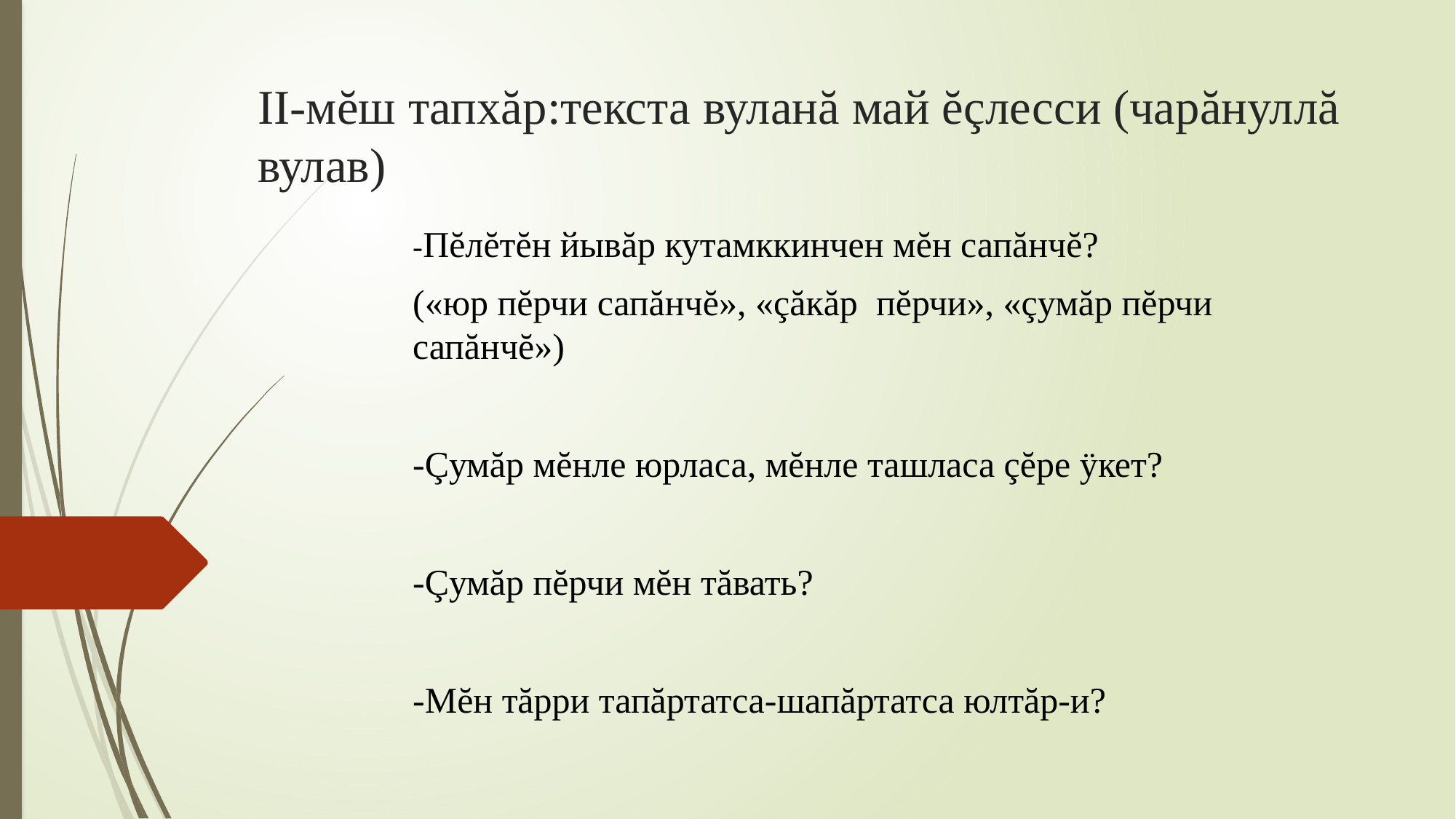

# II-мĕш тапхăр:текста вуланă май ĕçлесси (чарăнуллă вулав)
-Пĕлĕтĕн йывăр кутамккинчен мĕн сапăнчĕ?
(«юр пĕрчи сапăнчĕ», «çăкăр  пĕрчи», «çумăр пĕрчи сапăнчĕ»)

-Çумăр мĕнле юрласа, мĕнле ташласа çĕре ÿкет?

-Çумăр пĕрчи мĕн тăвать?

-Мĕн тăрри тапăртатса-шапăртатса юлтăр-и?